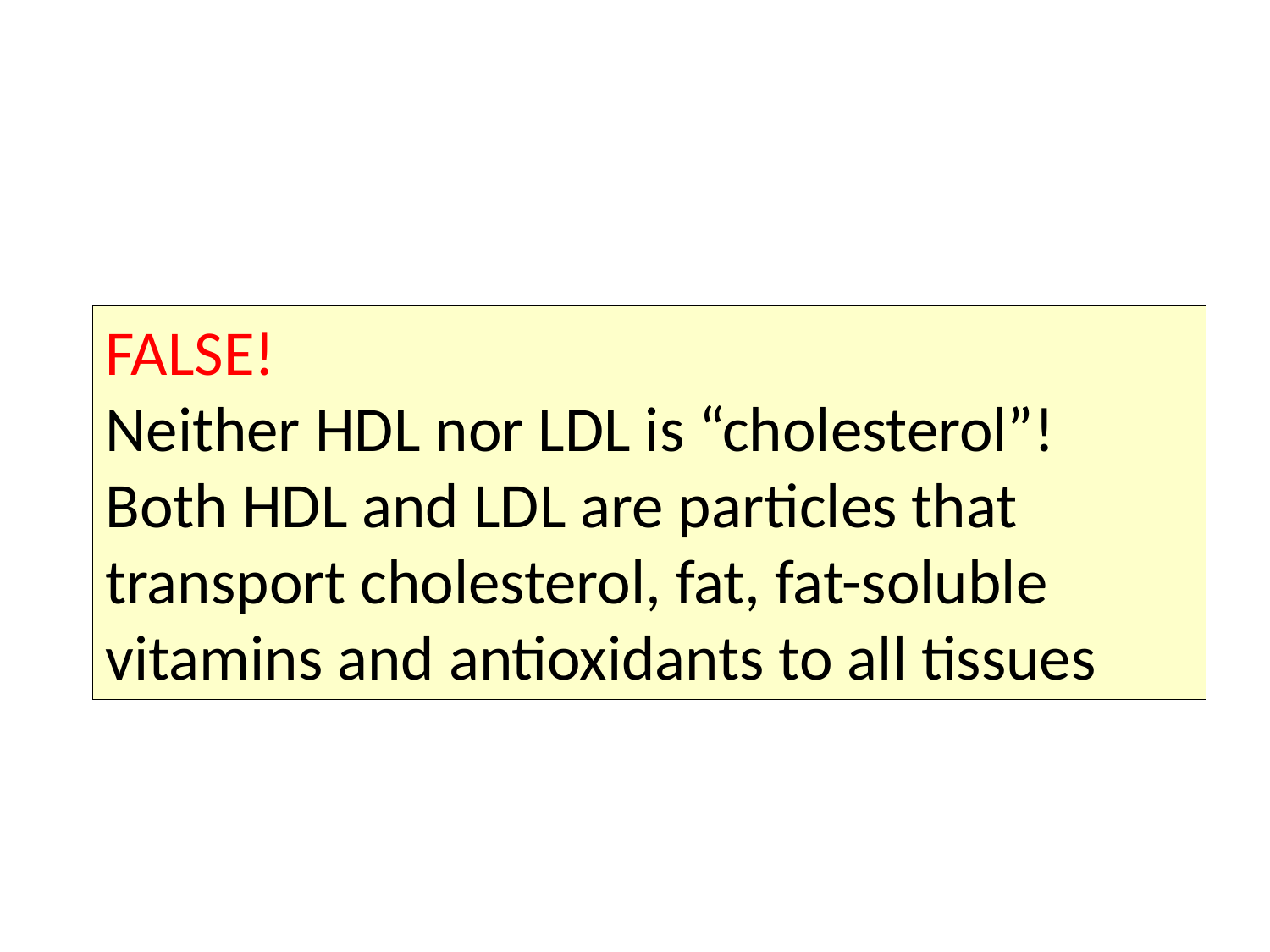

#
FALSE!
Neither HDL nor LDL is “cholesterol”!
Both HDL and LDL are particles that transport cholesterol, fat, fat-soluble vitamins and antioxidants to all tissues